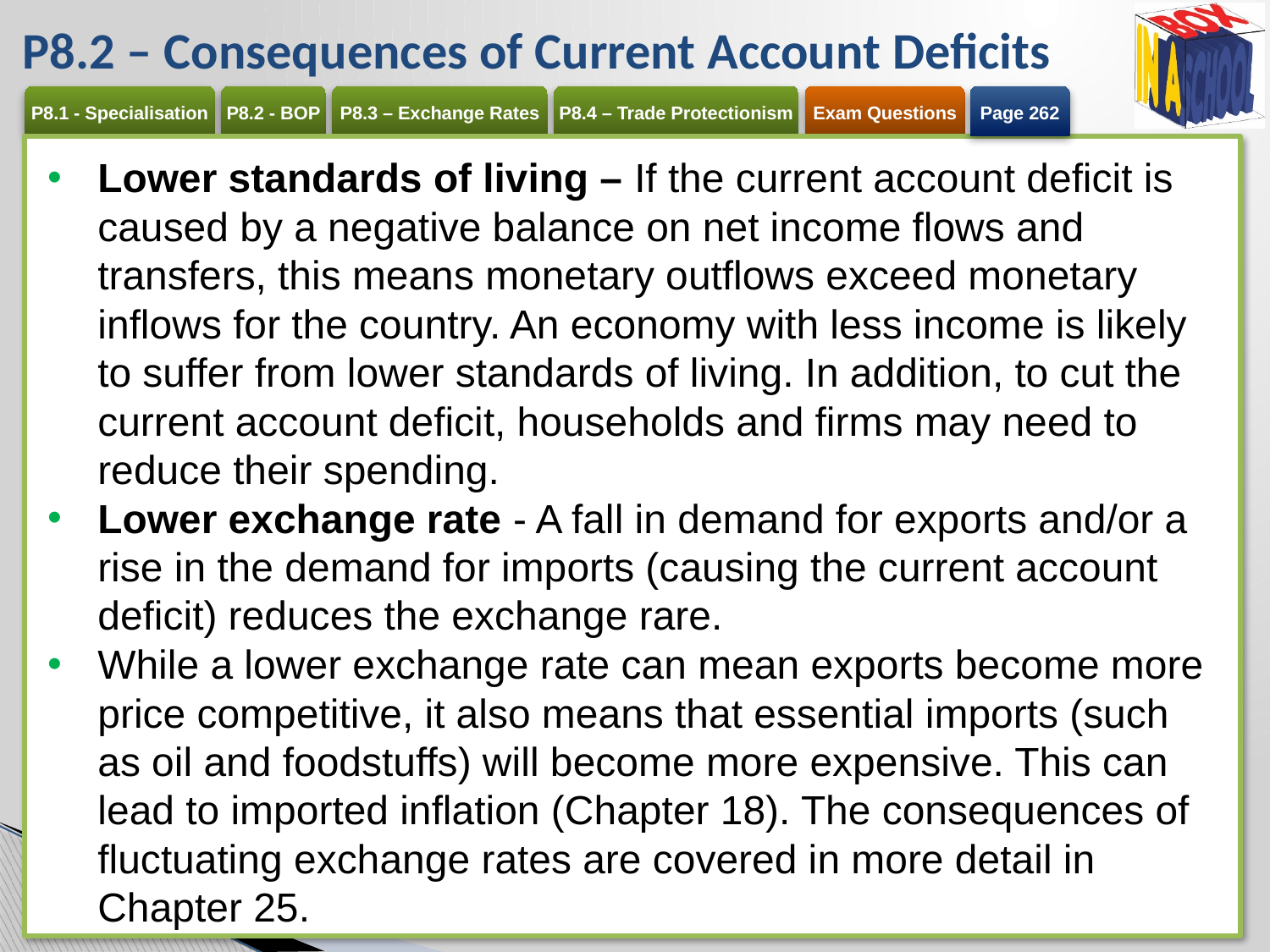

# P8.2 – Consequences of Current Account Deficits
Page 262
Lower standards of living – If the current account deficit is caused by a negative balance on net income flows and transfers, this means monetary outflows exceed monetary inflows for the country. An economy with less income is likely to suffer from lower standards of living. In addition, to cut the current account deficit, households and firms may need to reduce their spending.
Lower exchange rate - A fall in demand for exports and/or a rise in the demand for imports (causing the current account deficit) reduces the exchange rare.
While a lower exchange rate can mean exports become more price competitive, it also means that essential imports (such as oil and foodstuffs) will become more expensive. This can lead to imported inflation (Chapter 18). The consequences of fluctuating exchange rates are covered in more detail in Chapter 25.